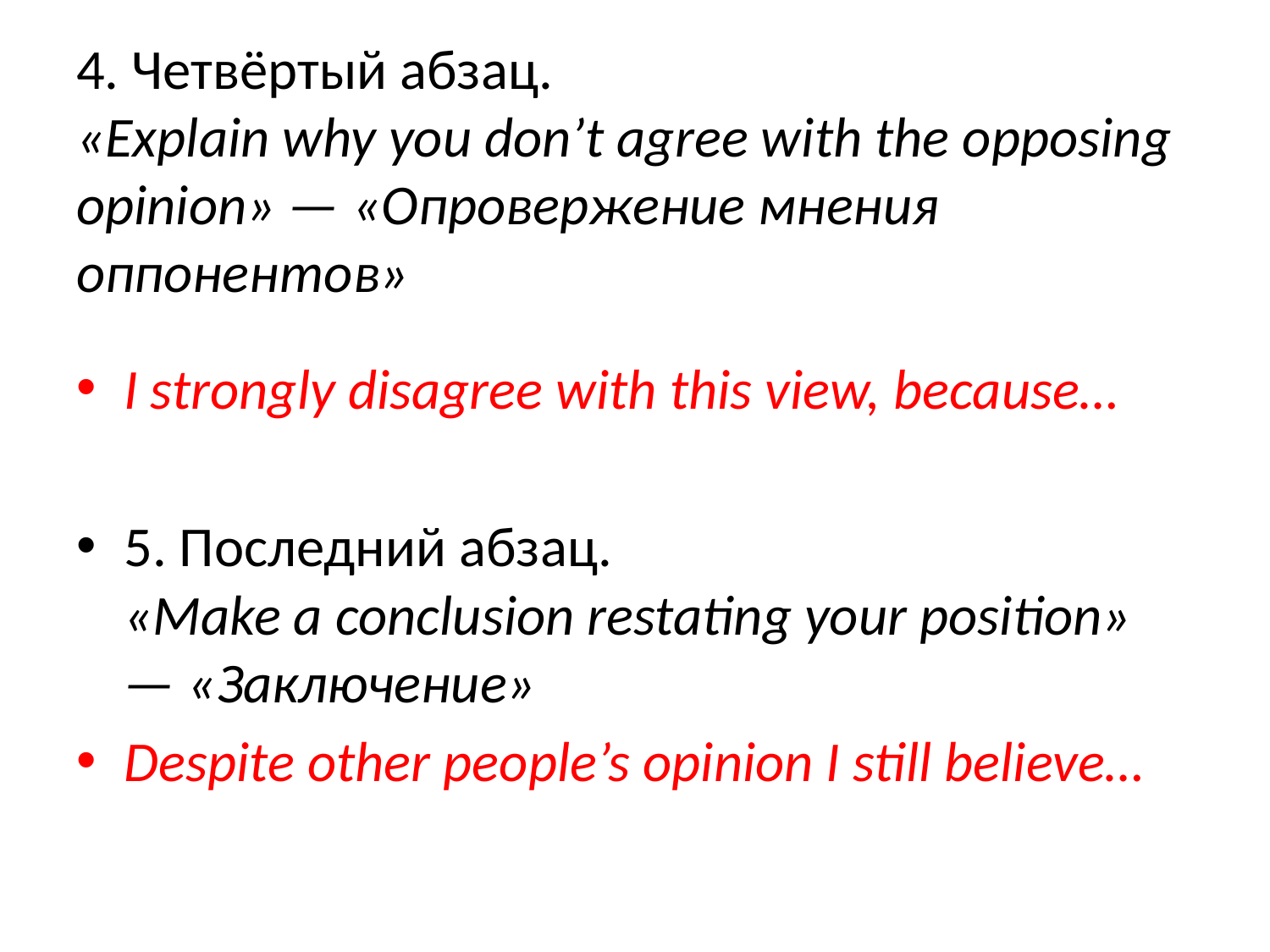

# 4. Четвёртый абзац. «Explain why you don’t agree with the opposing opinion» — «Опровержение мнения оппонентов»
I strongly disagree with this view, because…

5. Последний абзац.
«Make a conclusion restating your position» — «Заключение»
Despite other people’s opinion I still believe…